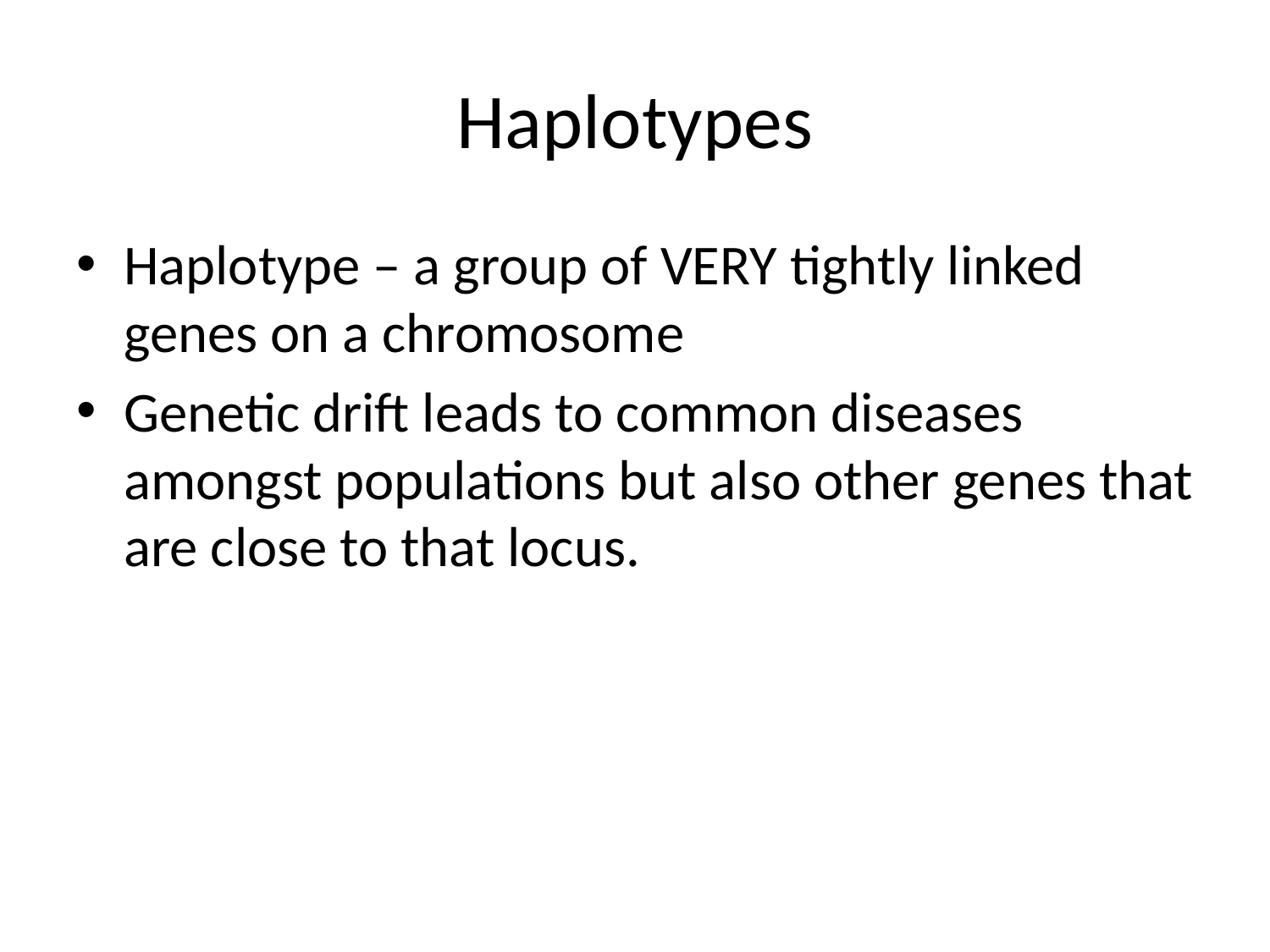

# Haplotypes
Haplotype – a group of VERY tightly linked genes on a chromosome
Genetic drift leads to common diseases amongst populations but also other genes that are close to that locus.